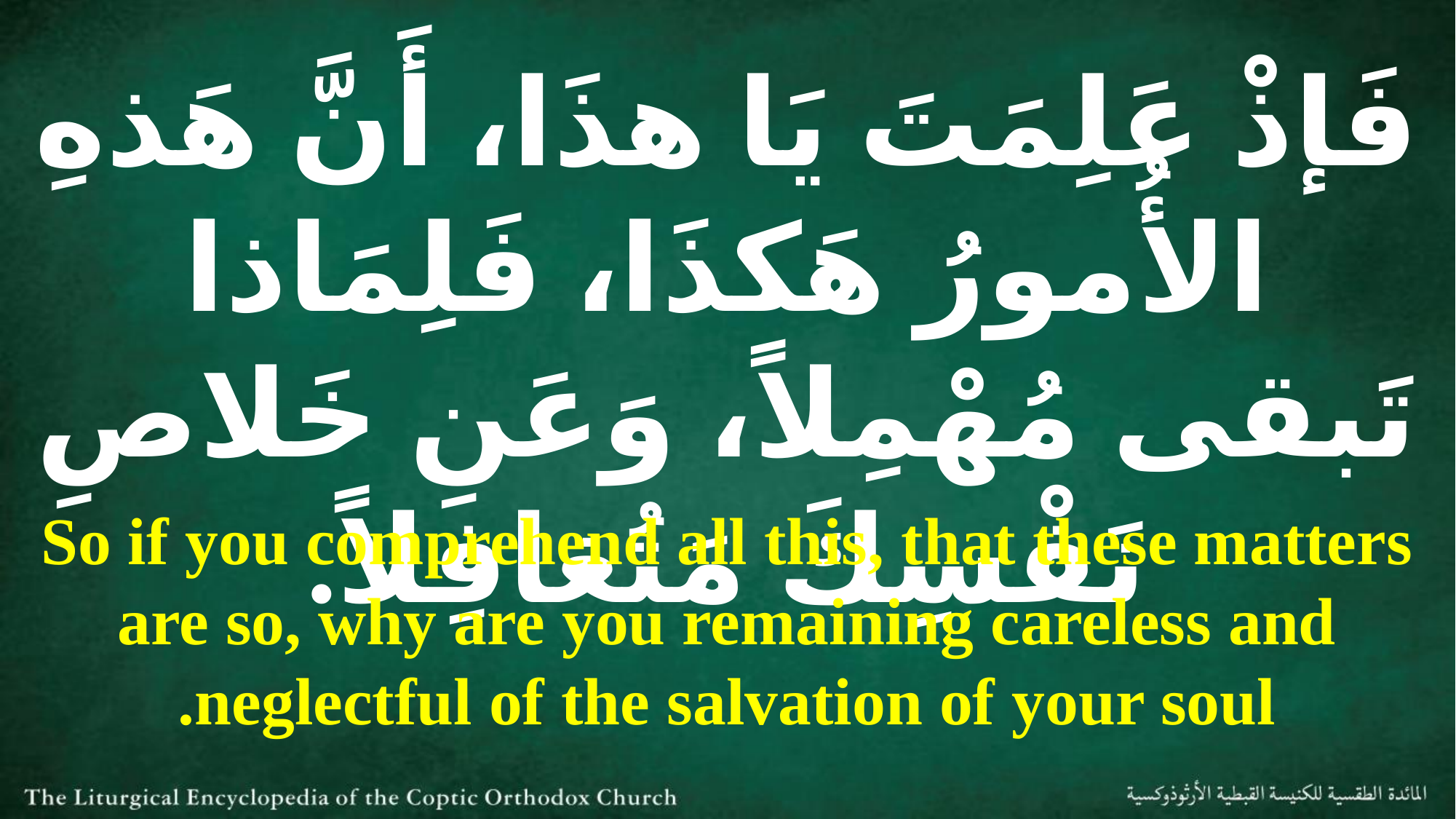

فَإذْ عَلِمَتَ يَا هذَا، أَنَّ هَذهِ الأُمورُ هَكذَا، فَلِمَاذا تَبقى مُهْمِلاً، وَعَنِ خَلاصِ نَفْسِكَ مَتُغافِلاً.
So if you comprehend all this, that these matters are so, why are you remaining careless and neglectful of the salvation of your soul.